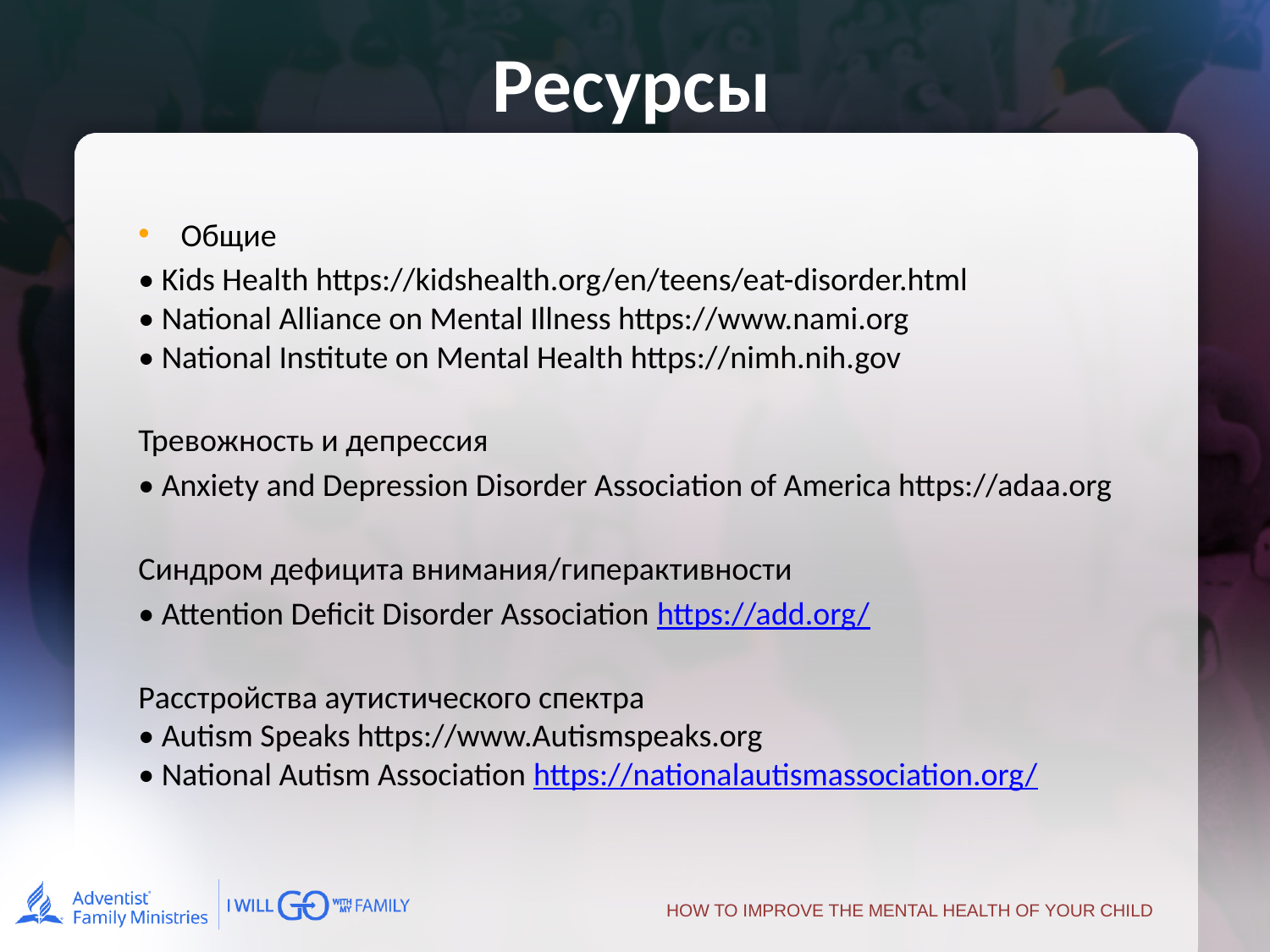

# Ресурсы
Общие
• Kids Health https://kidshealth.org/en/teens/eat-disorder.html
• National Alliance on Mental Illness https://www.nami.org
• National Institute on Mental Health https://nimh.nih.gov
Тревожность и депрессия
• Anxiety and Depression Disorder Association of America https://adaa.org
Синдром дефицита внимания/гиперактивности
• Attention Deficit Disorder Association https://add.org/
Расстройства аутистического спектра
• Autism Speaks https://www.Autismspeaks.org
• National Autism Association https://nationalautismassociation.org/